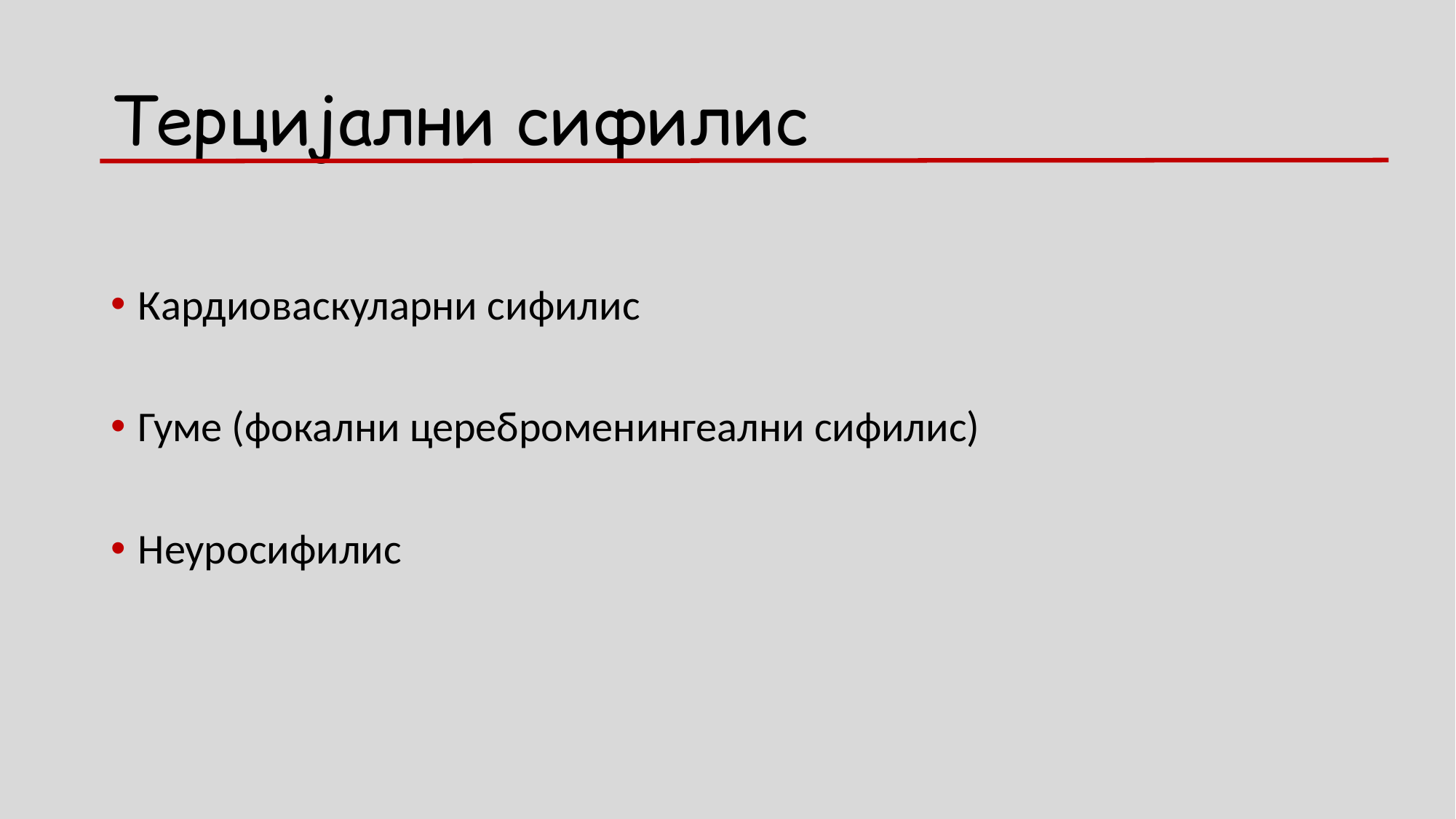

# Терцијални сифилис
Кардиоваскуларни сифилис

Гуме (фокални цереброменингеални сифилис)

Неуросифилис